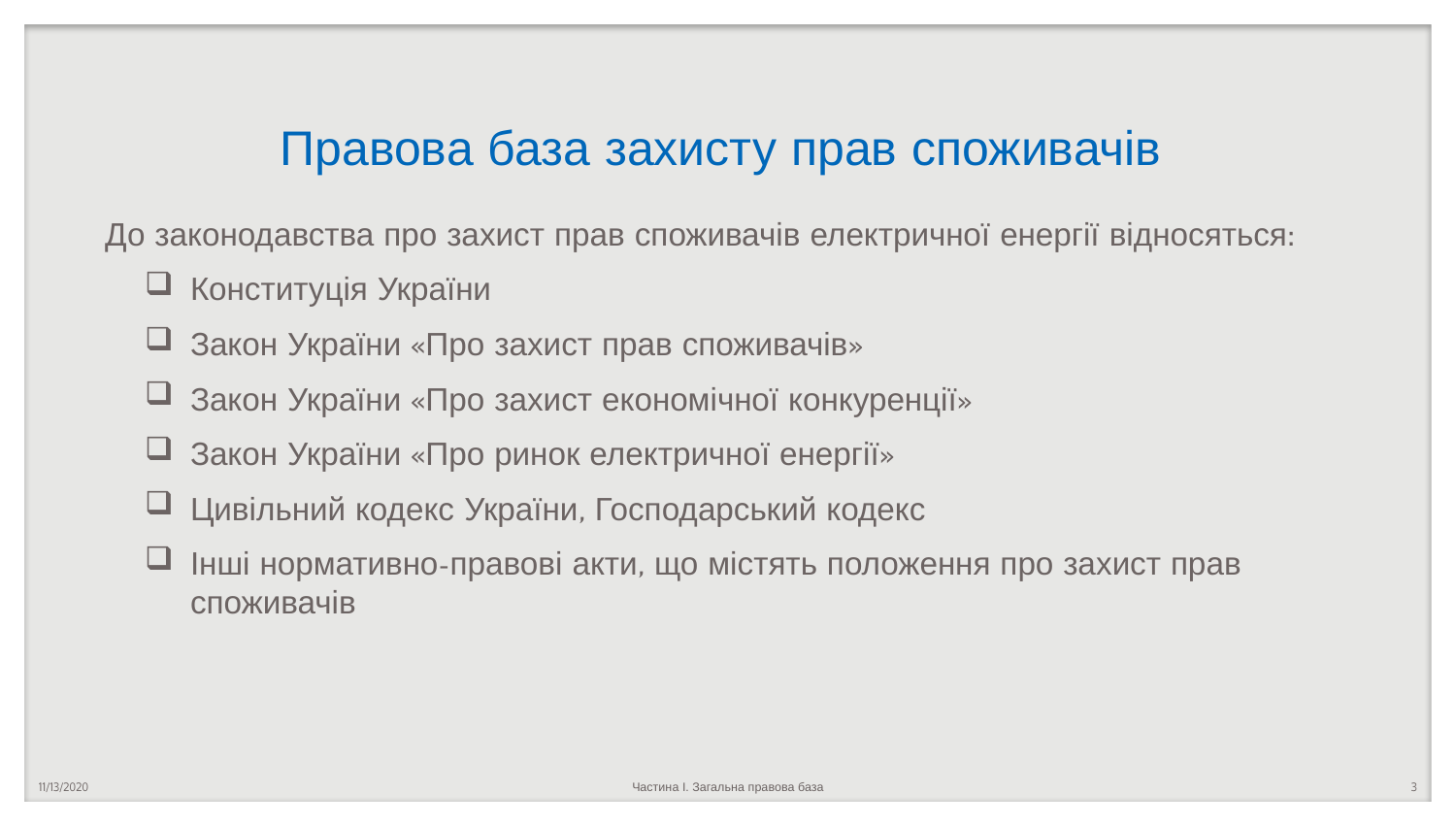

# Правова база захисту прав споживачів
До законодавства про захист прав споживачів електричної енергії відносяться:
Конституція України
Закон України «Про захист прав споживачів»
Закон України «Про захист економічної конкуренції»
Закон України «Про ринок електричної енергії»
Цивільний кодекс України, Господарський кодекс
Інші нормативно-правові акти, що містять положення про захист прав споживачів

11/13/2020
3
Частина І. Загальна правова база